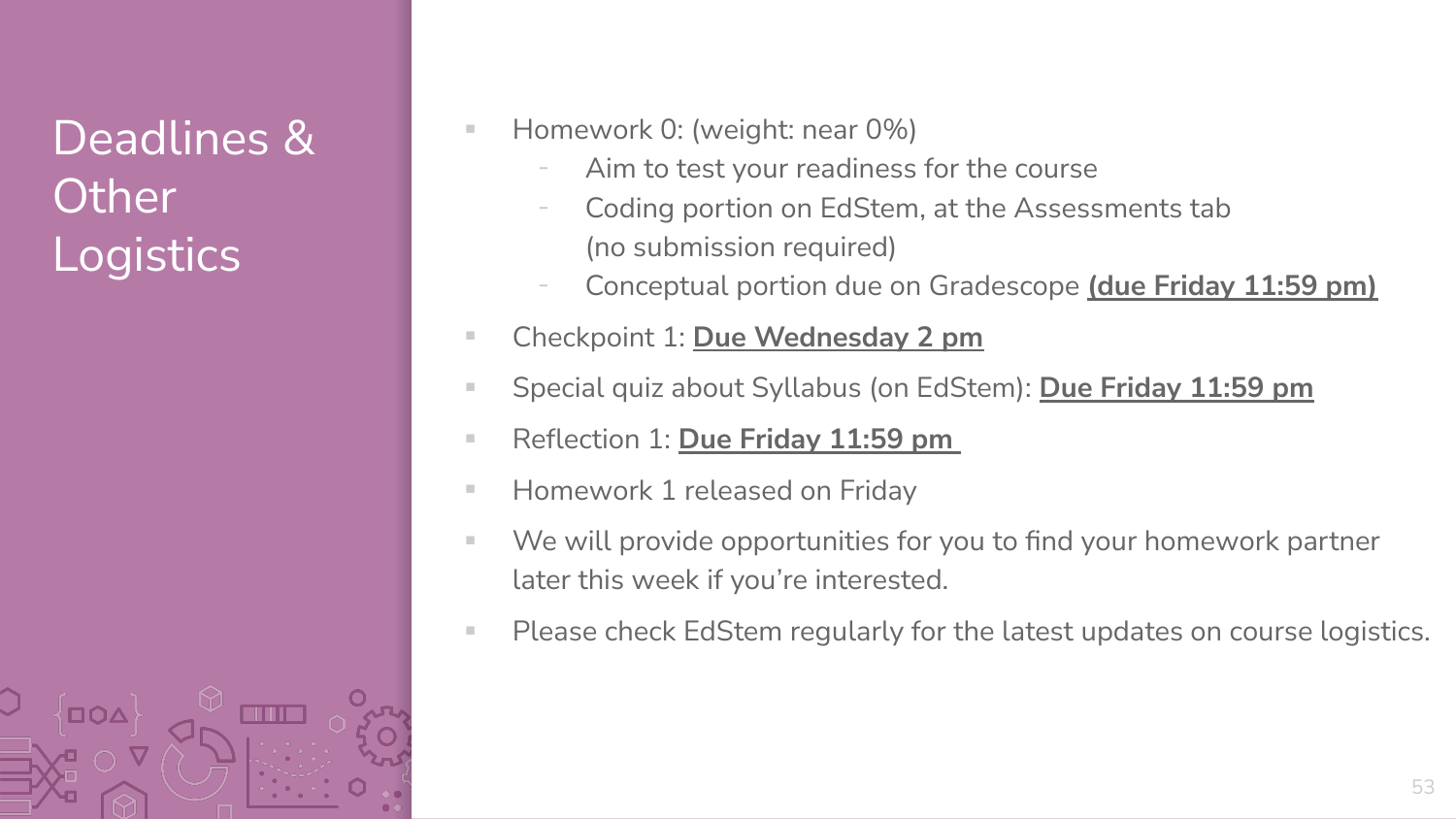

# Deadlines & Other Logistics
Homework 0: (weight: near 0%)
Aim to test your readiness for the course
Coding portion on EdStem, at the Assessments tab                            (no submission required)
Conceptual portion due on Gradescope (due Friday 11:59 pm)
Checkpoint 1: Due Wednesday 2 pm
Special quiz about Syllabus (on EdStem): Due Friday 11:59 pm
Reflection 1: Due Friday 11:59 pm
Homework 1 released on Friday
We will provide opportunities for you to find your homework partner later this week if you’re interested.
Please check EdStem regularly for the latest updates on course logistics.
53